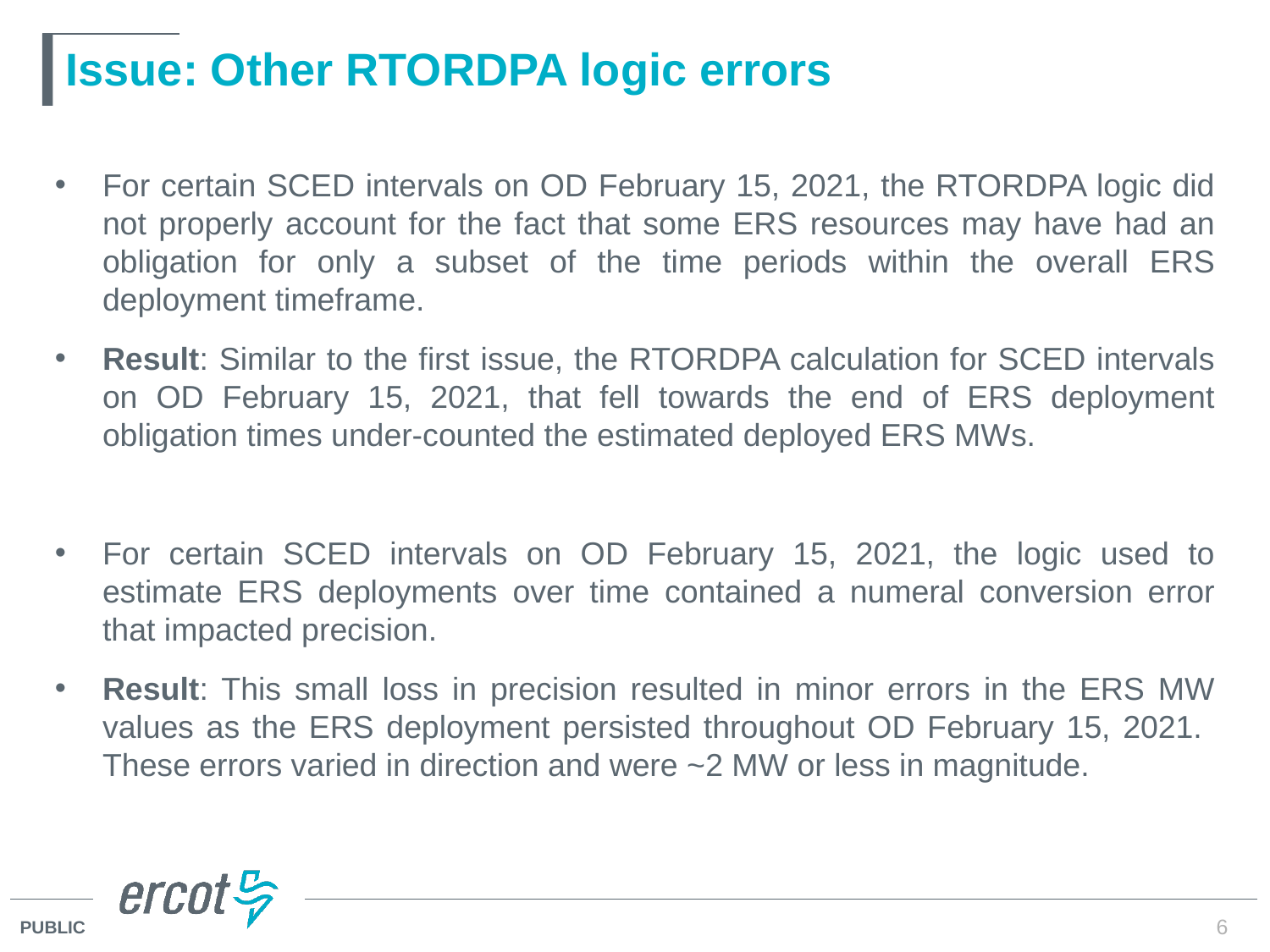

# Issue: Other RTORDPA logic errors
For certain SCED intervals on OD February 15, 2021, the RTORDPA logic did not properly account for the fact that some ERS resources may have had an obligation for only a subset of the time periods within the overall ERS deployment timeframe.
Result: Similar to the first issue, the RTORDPA calculation for SCED intervals on OD February 15, 2021, that fell towards the end of ERS deployment obligation times under-counted the estimated deployed ERS MWs.

For certain SCED intervals on OD February 15, 2021, the logic used to estimate ERS deployments over time contained a numeral conversion error that impacted precision.
Result: This small loss in precision resulted in minor errors in the ERS MW values as the ERS deployment persisted throughout OD February 15, 2021.  These errors varied in direction and were ~2 MW or less in magnitude.

6